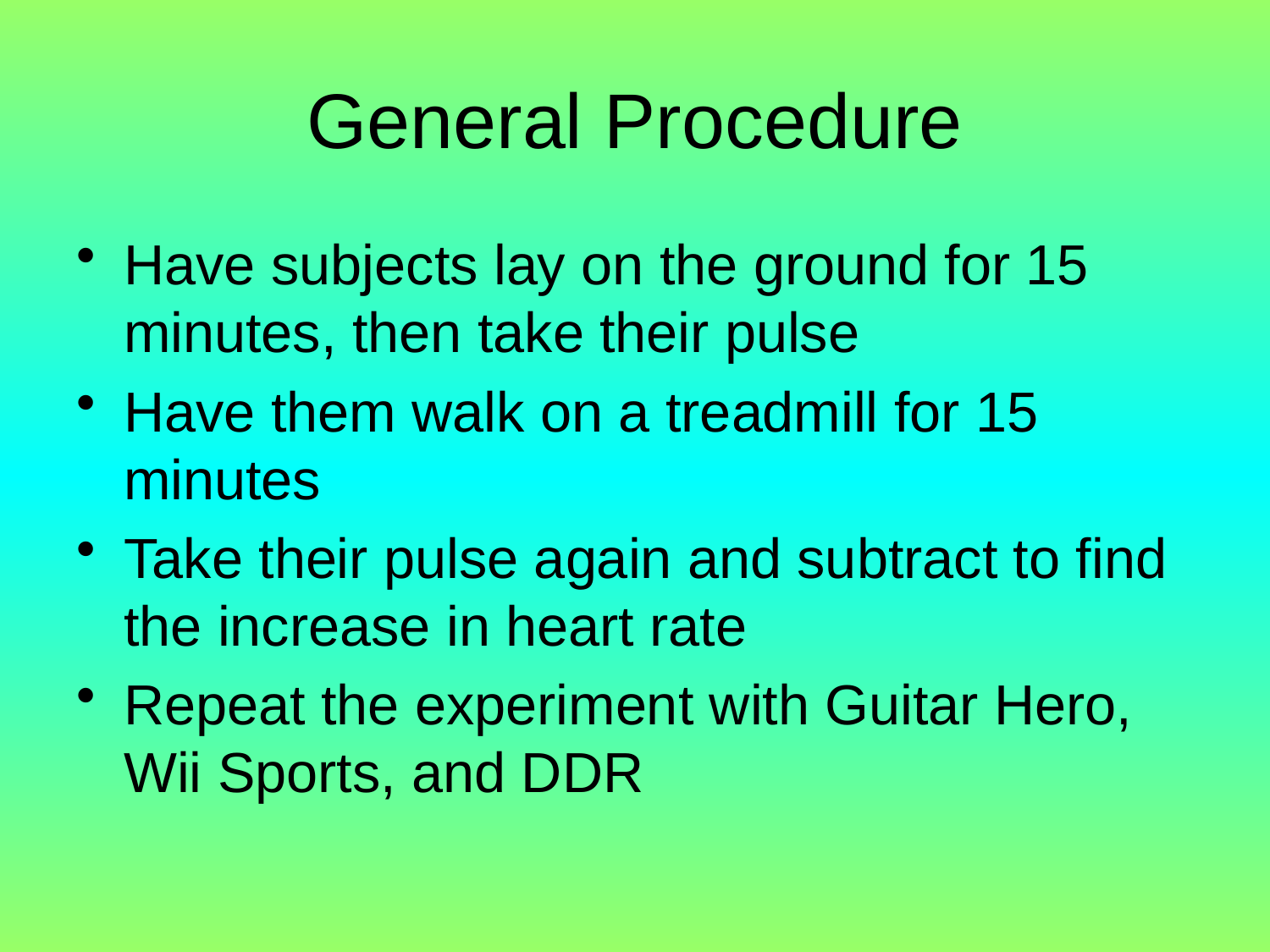

# General Procedure
Have subjects lay on the ground for 15 minutes, then take their pulse
Have them walk on a treadmill for 15 minutes
Take their pulse again and subtract to find the increase in heart rate
Repeat the experiment with Guitar Hero, Wii Sports, and DDR